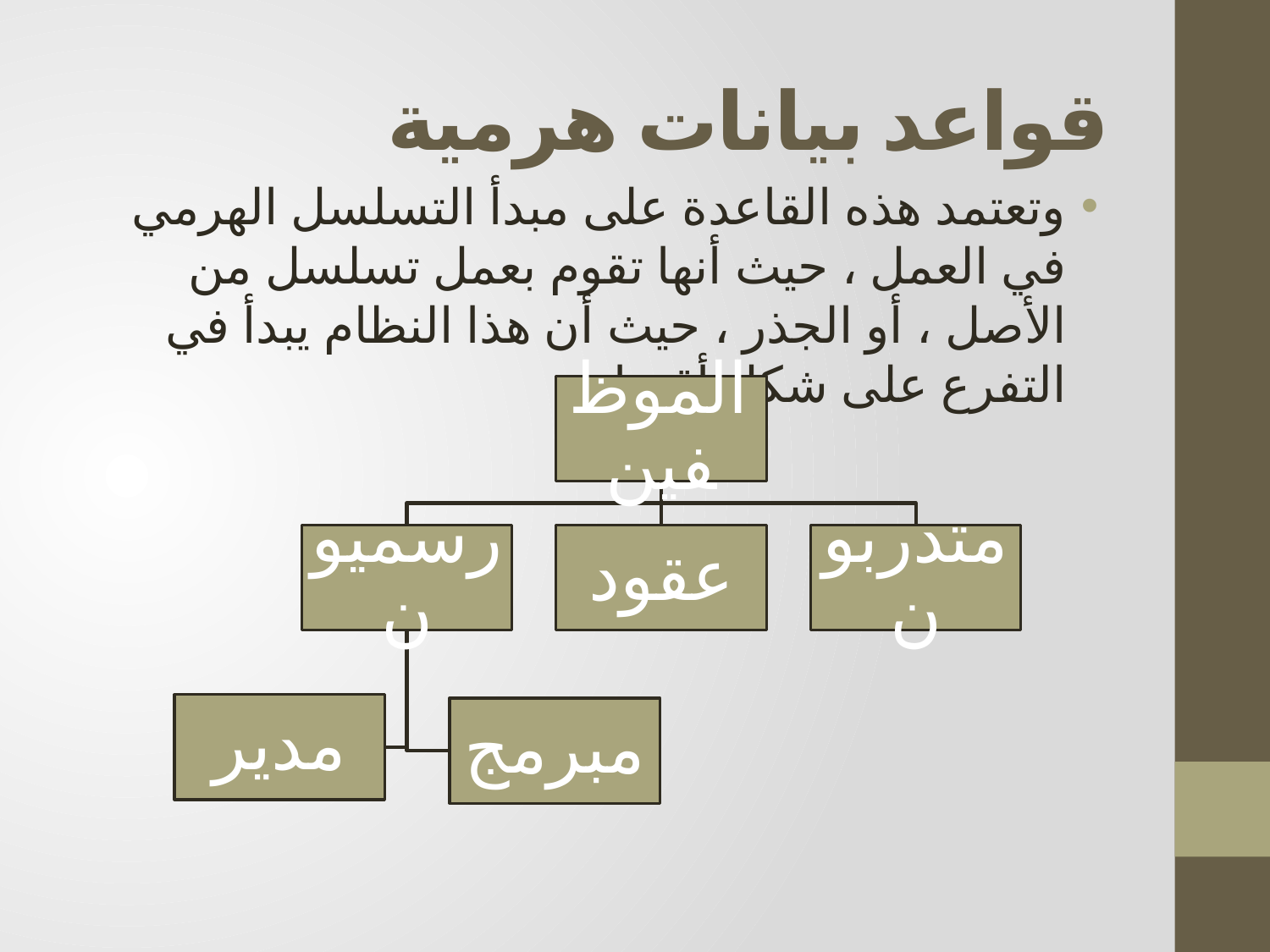

# قواعد بيانات هرمية
وتعتمد هذه القاعدة على مبدأ التسلسل الهرمي في العمل ، حيث أنها تقوم بعمل تسلسل من الأصل ، أو الجذر ، حيث أن هذا النظام يبدأ في التفرع على شكل أقسام

الموظفين
رسميون
مبرمج
مدير
عقود
متدربون